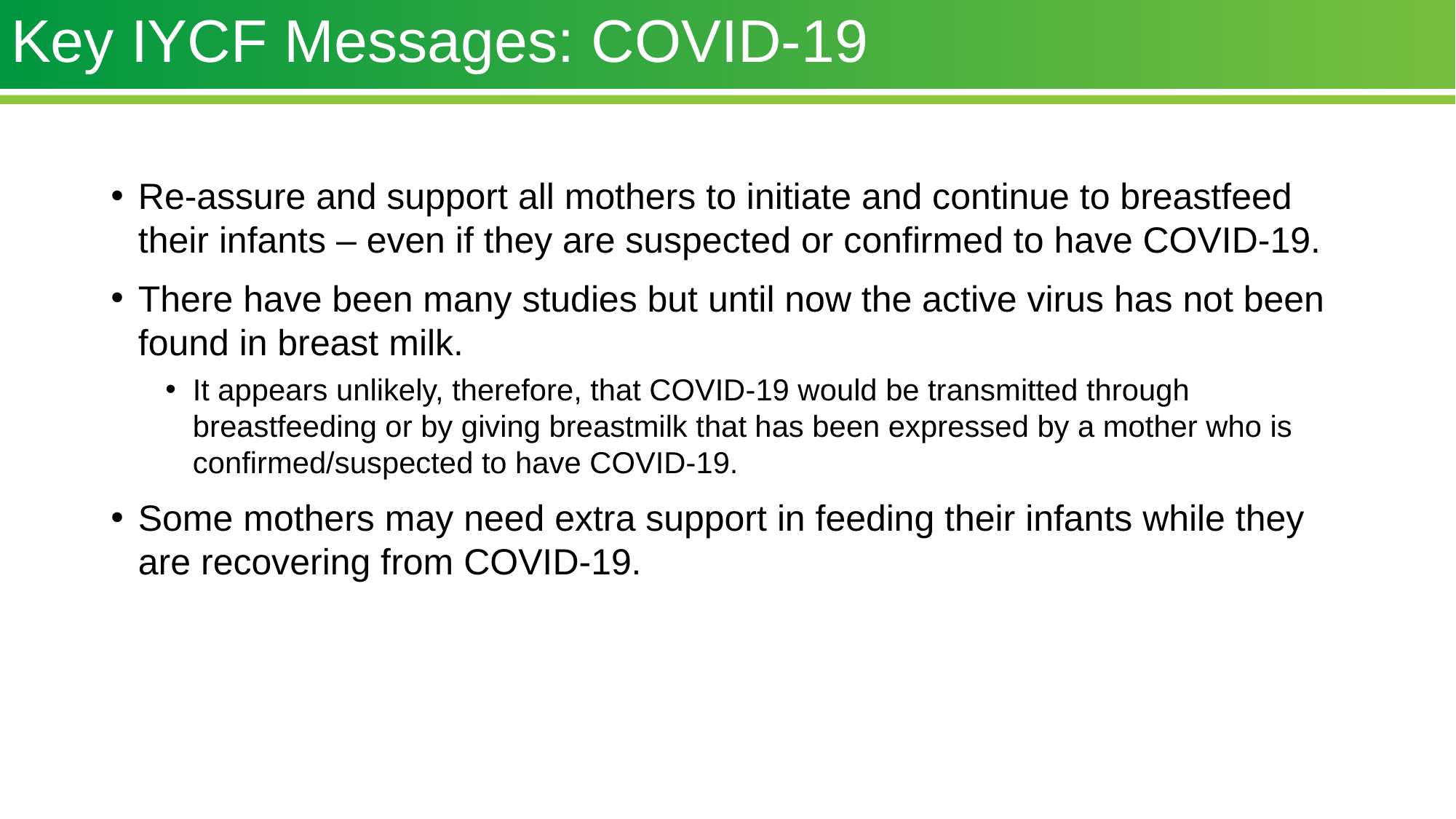

# Key IYCF Messages: COVID-19
Re-assure and support all mothers to initiate and continue to breastfeed their infants – even if they are suspected or confirmed to have COVID-19.
There have been many studies but until now the active virus has not been found in breast milk.
It appears unlikely, therefore, that COVID-19 would be transmitted through breastfeeding or by giving breastmilk that has been expressed by a mother who is confirmed/suspected to have COVID-19.
Some mothers may need extra support in feeding their infants while they are recovering from COVID-19.